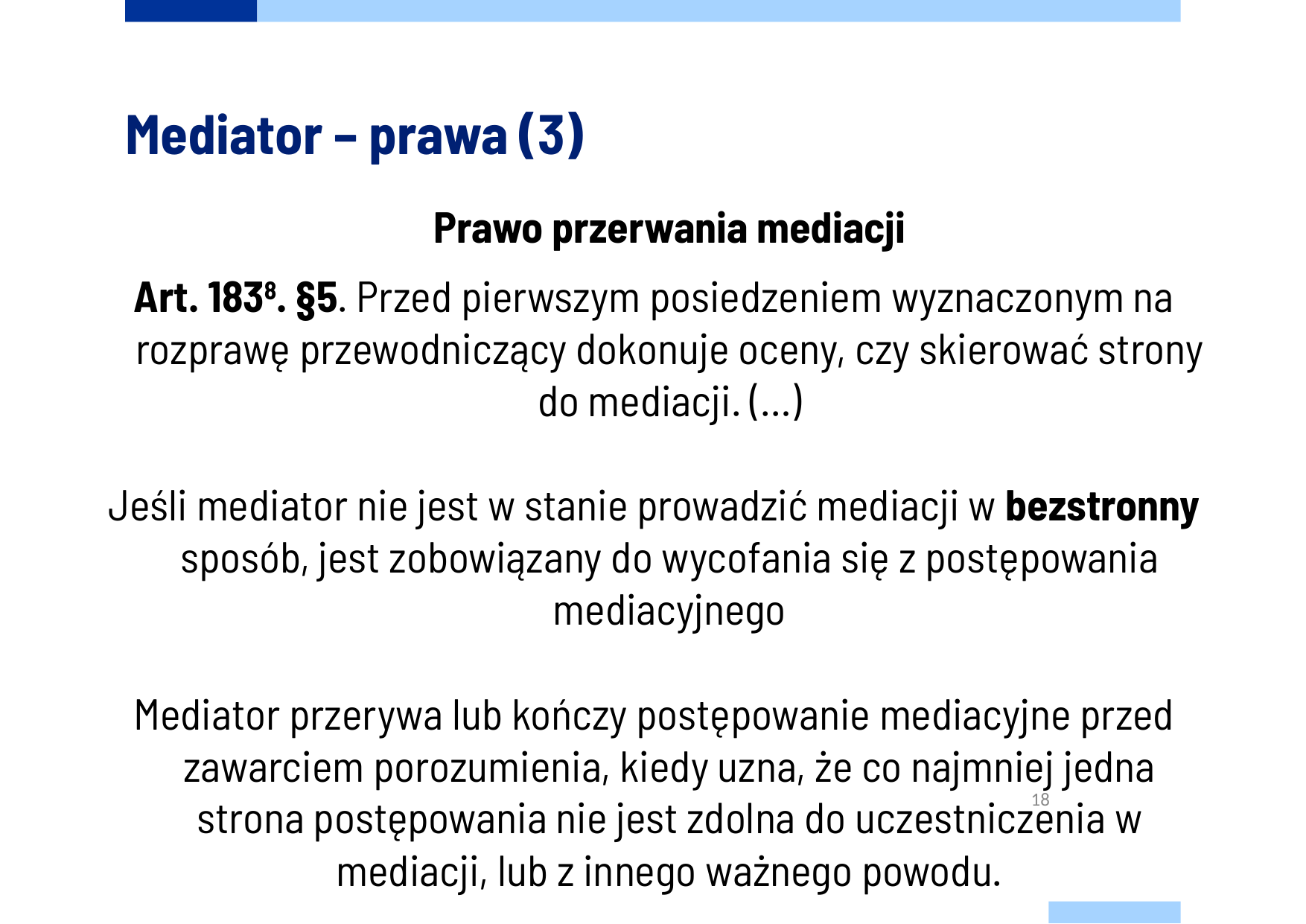

# Mediator – prawa (3)
	Prawo przerwania mediacji
Art. 1838. §5. Przed pierwszym posiedzeniem wyznaczonym na rozprawę przewodniczący dokonuje oceny, czy skierować strony do mediacji. (…)

Jeśli mediator nie jest w stanie prowadzić mediacji w bezstronny sposób, jest zobowiązany do wycofania się z postępowania mediacyjnego

Mediator przerywa lub kończy postępowanie mediacyjne przed zawarciem porozumienia, kiedy uzna, że co najmniej jedna strona postępowania nie jest zdolna do uczestniczenia w mediacji, lub z innego ważnego powodu.

18